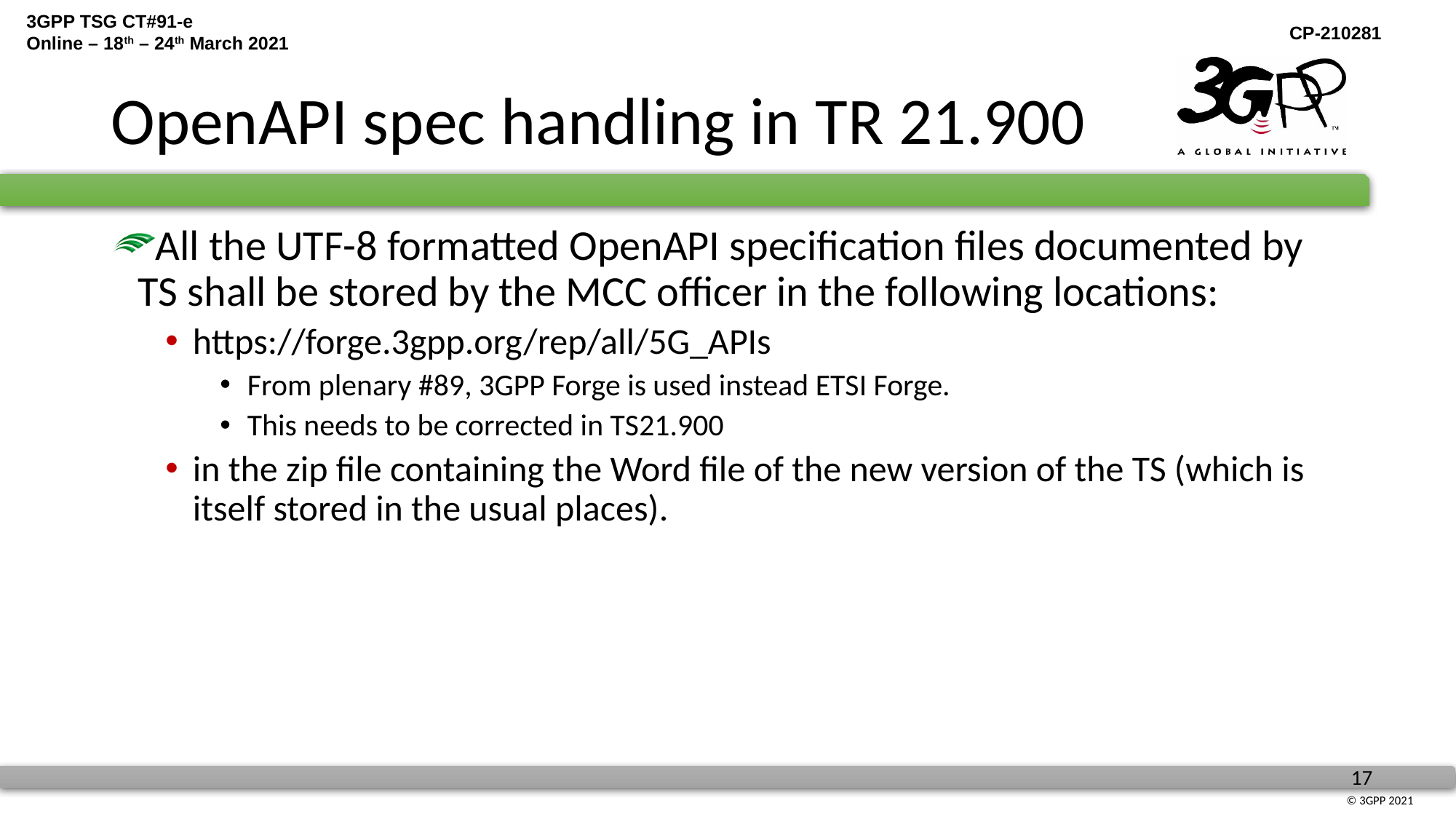

# OpenAPI spec handling in TR 21.900
All the UTF-8 formatted OpenAPI specification files documented by TS shall be stored by the MCC officer in the following locations:
https://forge.3gpp.org/rep/all/5G_APIs
From plenary #89, 3GPP Forge is used instead ETSI Forge.
This needs to be corrected in TS21.900
in the zip file containing the Word file of the new version of the TS (which is itself stored in the usual places).